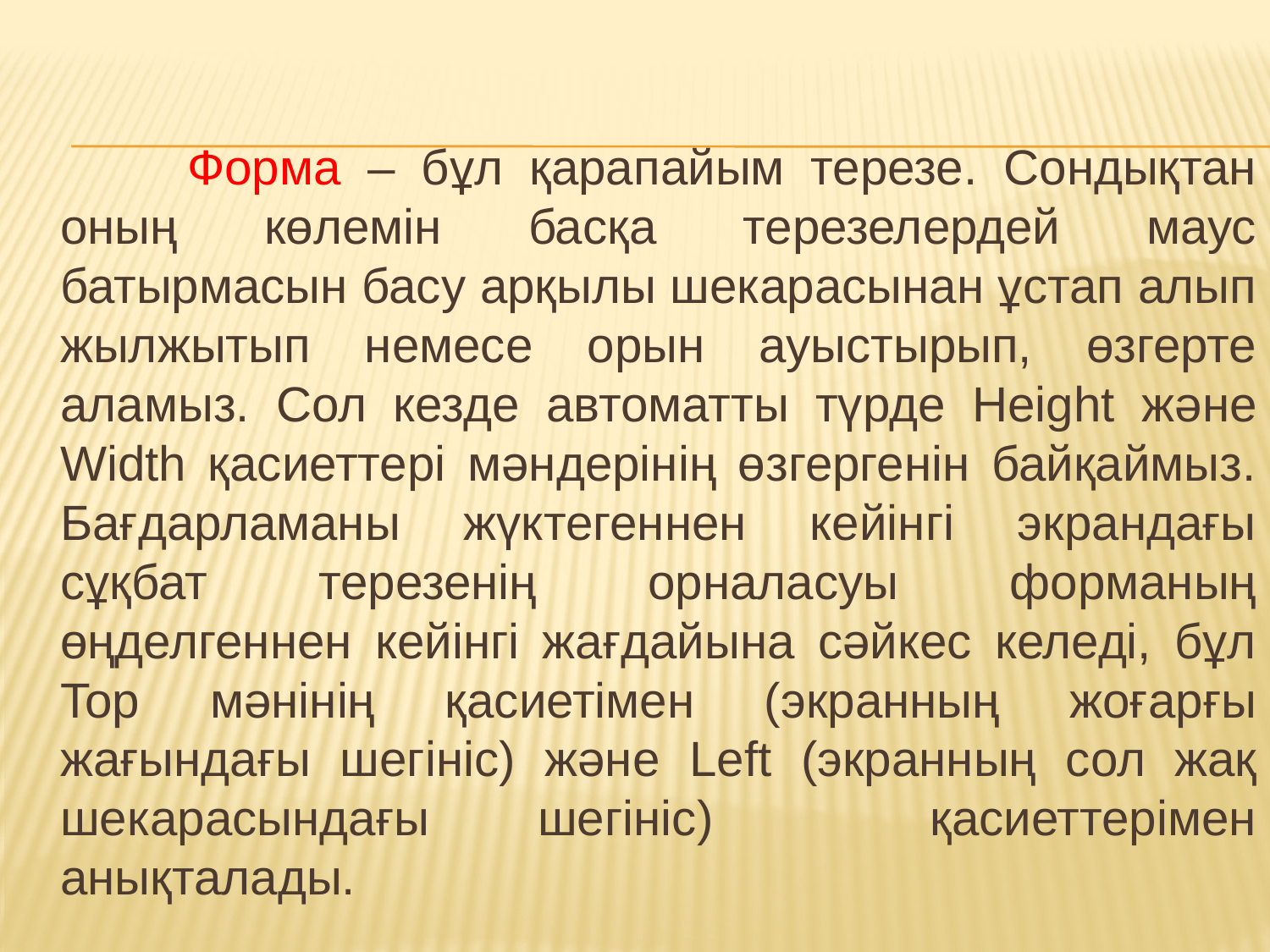

Форма – бұл қарапайым терезе. Сондықтан оның көлемін басқа терезелердей маус батырмасын басу арқылы шекарасынан ұстап алып жылжытып немесе орын ауыстырып, өзгерте аламыз. Сол кезде автоматты түрде Height және Width қасиеттері мәндерінің өзгергенін байқаймыз. Бағдарламаны жүктегеннен кейінгі экрандағы сұқбат терезенің орналасуы форманың өңделгеннен кейінгі жағдайына сәйкес келеді, бұл Top мәнінің қасиетімен (экранның жоғарғы жағындағы шегініс) және Left (экранның сол жақ шекарасындағы шегініс)  қасиеттерімен анықталады.